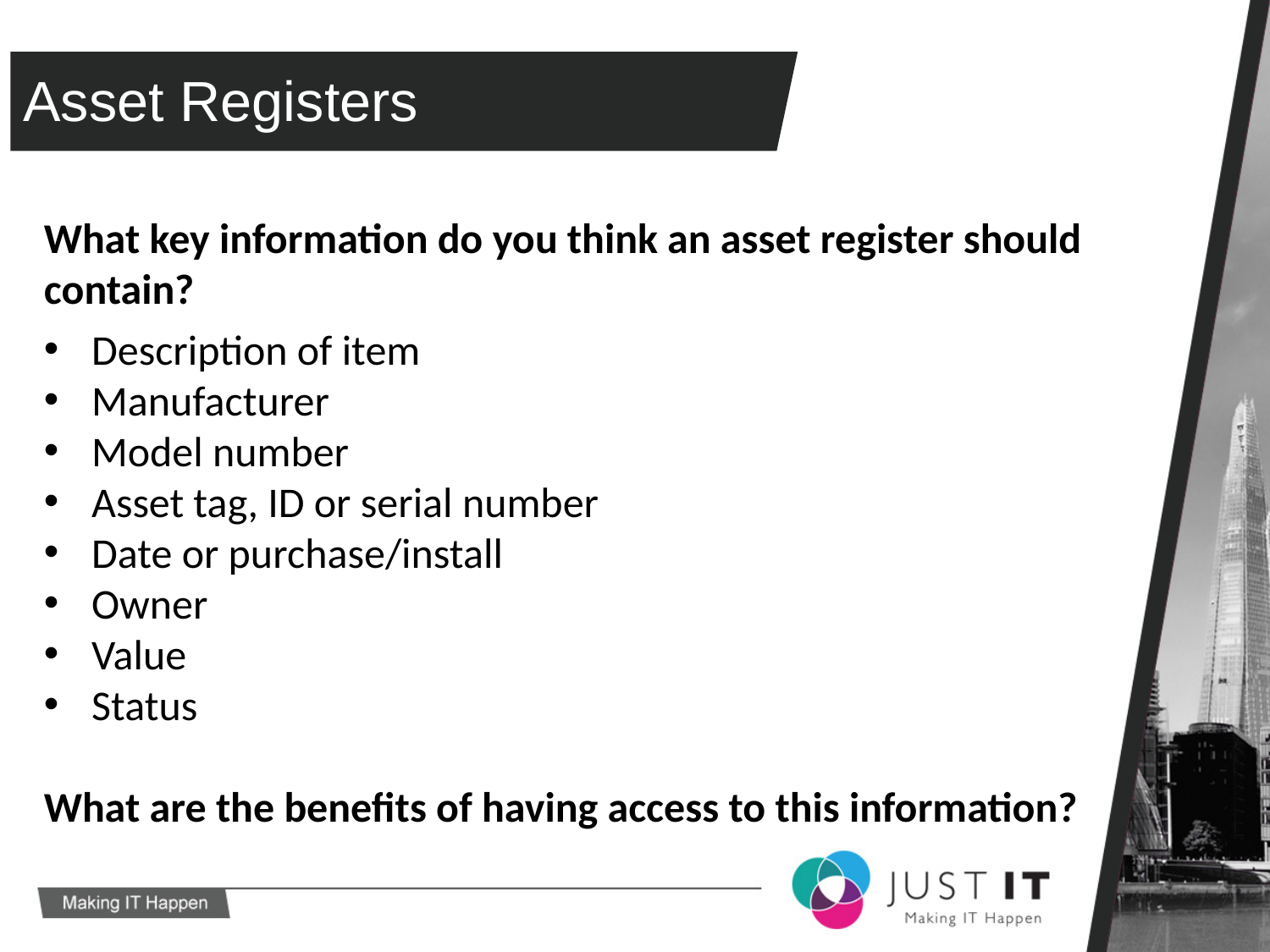

# Asset Registers
What key information do you think an asset register should contain?
Description of item
Manufacturer
Model number
Asset tag, ID or serial number
Date or purchase/install
Owner
Value
Status

What are the benefits of having access to this information?